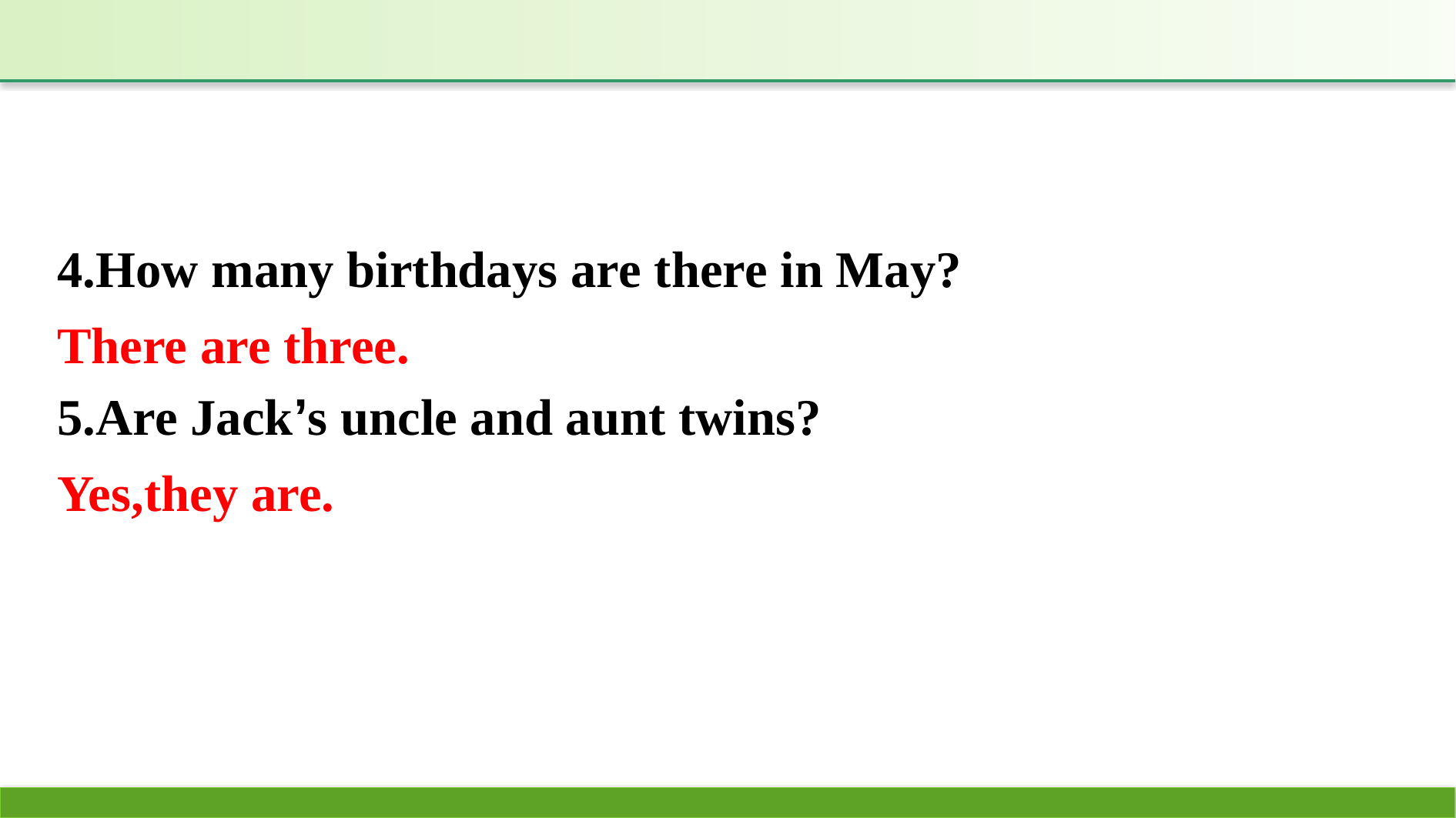

4.How many birthdays are there in May?

5.Are Jack’s uncle and aunt twins?
There are three.

Yes,they are.